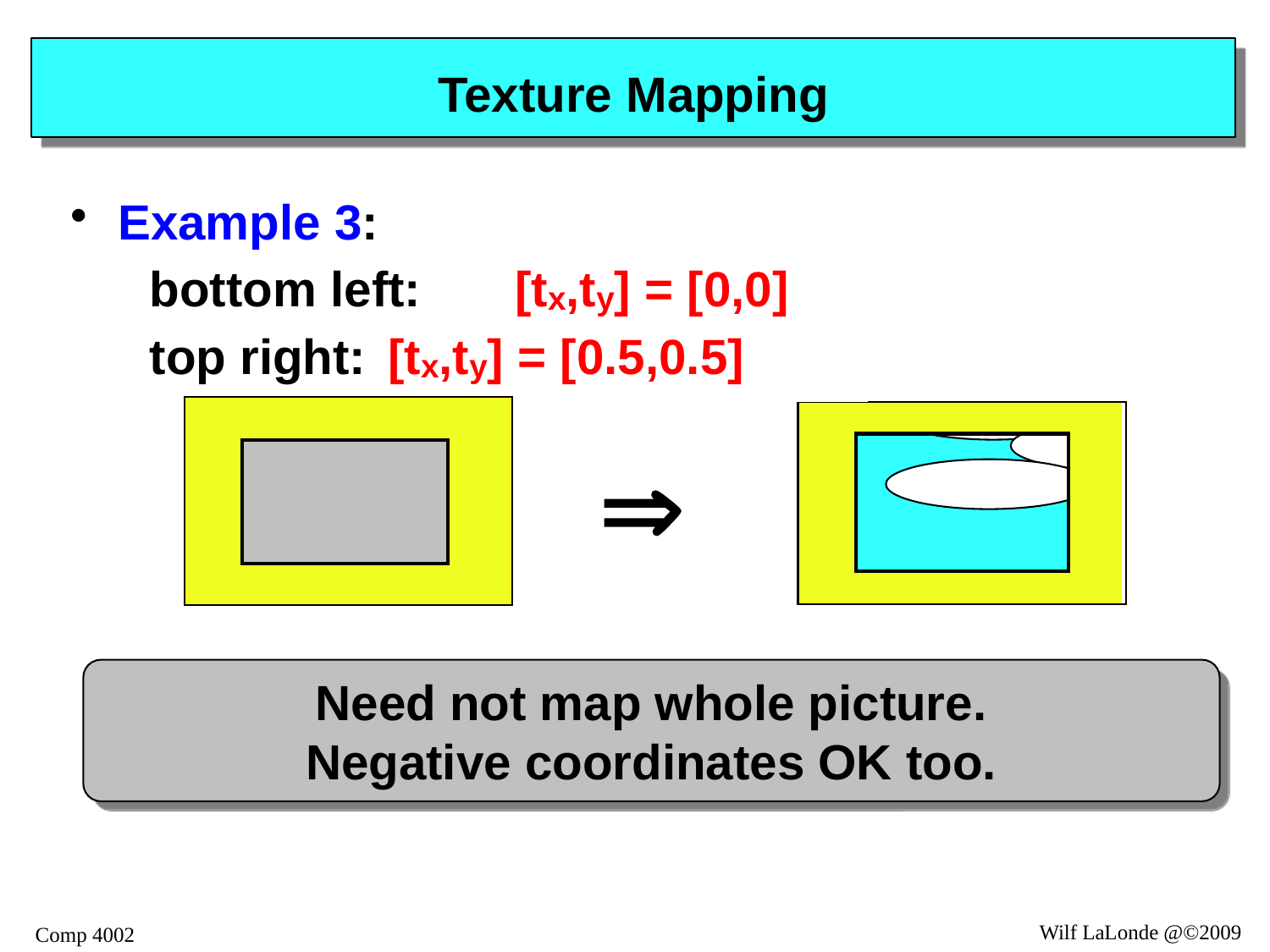

# Texture Mapping
Example 3:
bottom left:	[tx,ty] = [0,0]
top right:	[tx,ty] = [0.5,0.5]

⇒
Need not map whole picture.
Negative coordinates OK too.